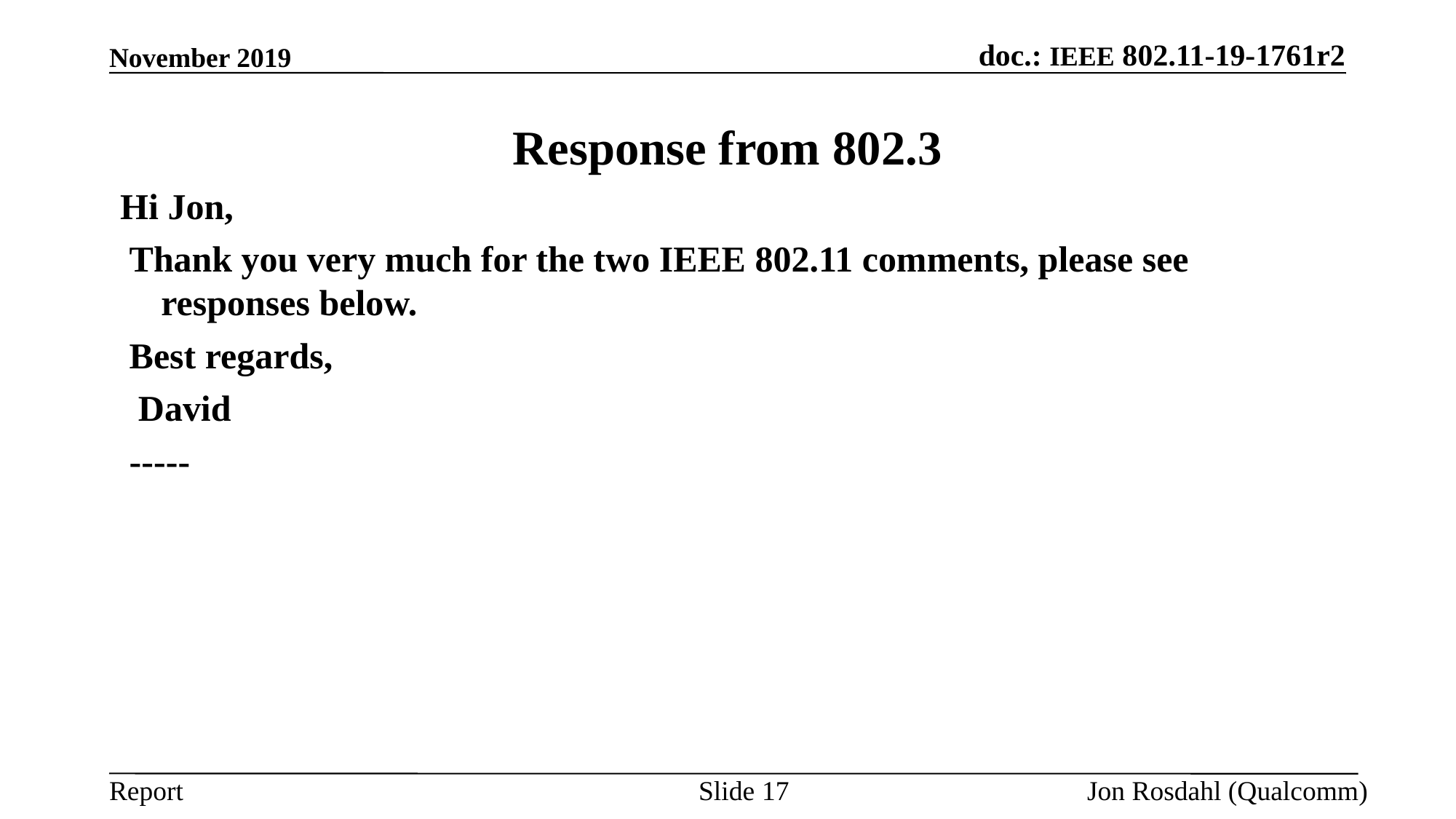

November 2019
# Response from 802.3
Hi Jon,
 Thank you very much for the two IEEE 802.11 comments, please see responses below.
 Best regards,
  David
 -----

Slide 17
Jon Rosdahl (Qualcomm)